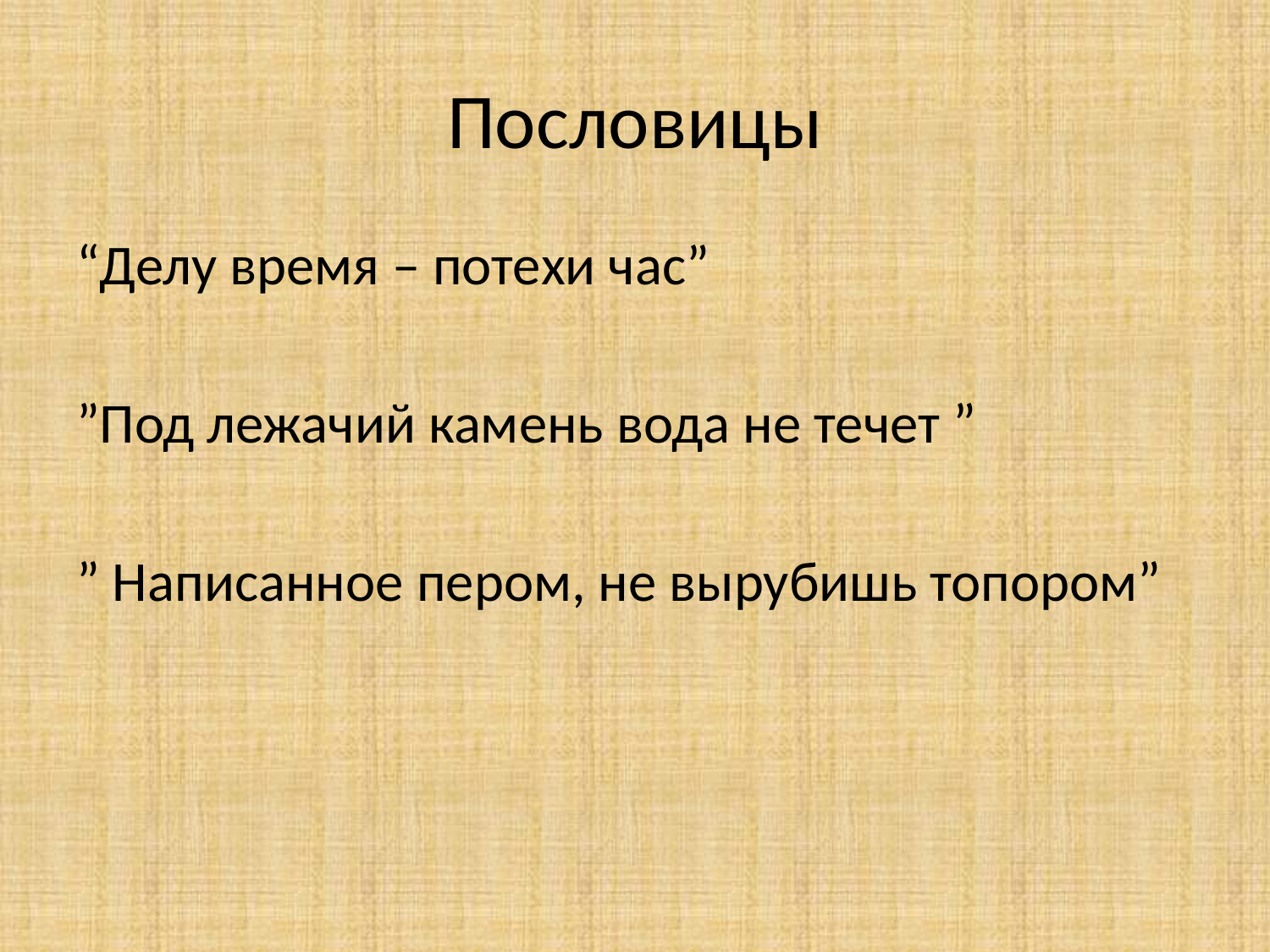

# Пословицы
“Делу время – потехи час”

”Под лежачий камень вода не течет ”

” Написанное пером, не вырубишь топором”